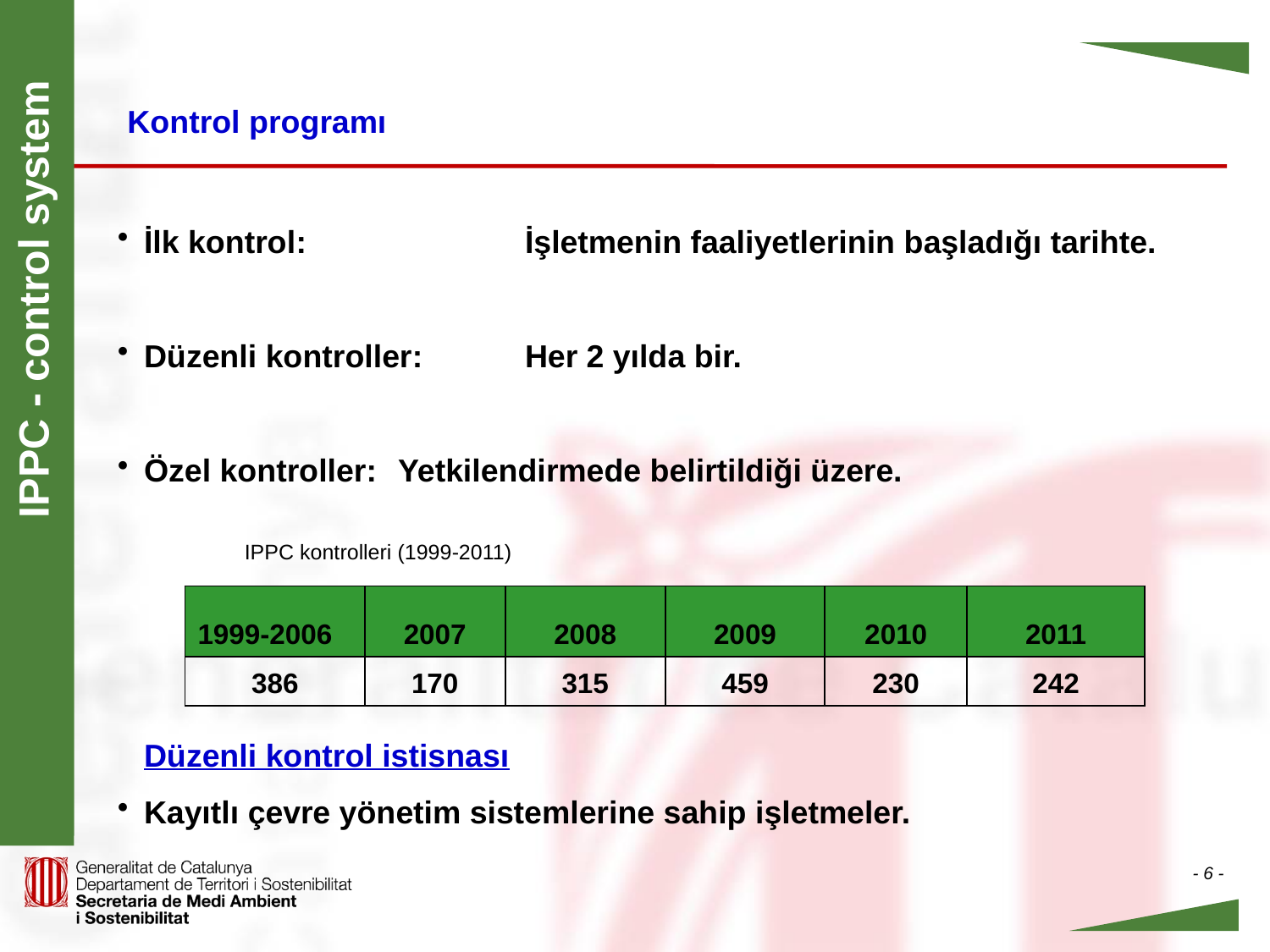

Kontrol programı

İlk kontrol:		İşletmenin faaliyetlerinin başladığı tarihte.

Düzenli kontroller:	Her 2 yılda bir.

Özel kontroller:	Yetkilendirmede belirtildiği üzere.

	IPPC kontrolleri (1999-2011)

Düzenli kontrol istisnası
Kayıtlı çevre yönetim sistemlerine sahip işletmeler.
IPPC - control system
| 1999-2006 | 2007 | 2008 | 2009 | 2010 | 2011 |
| --- | --- | --- | --- | --- | --- |
| 386 | 170 | 315 | 459 | 230 | 242 |